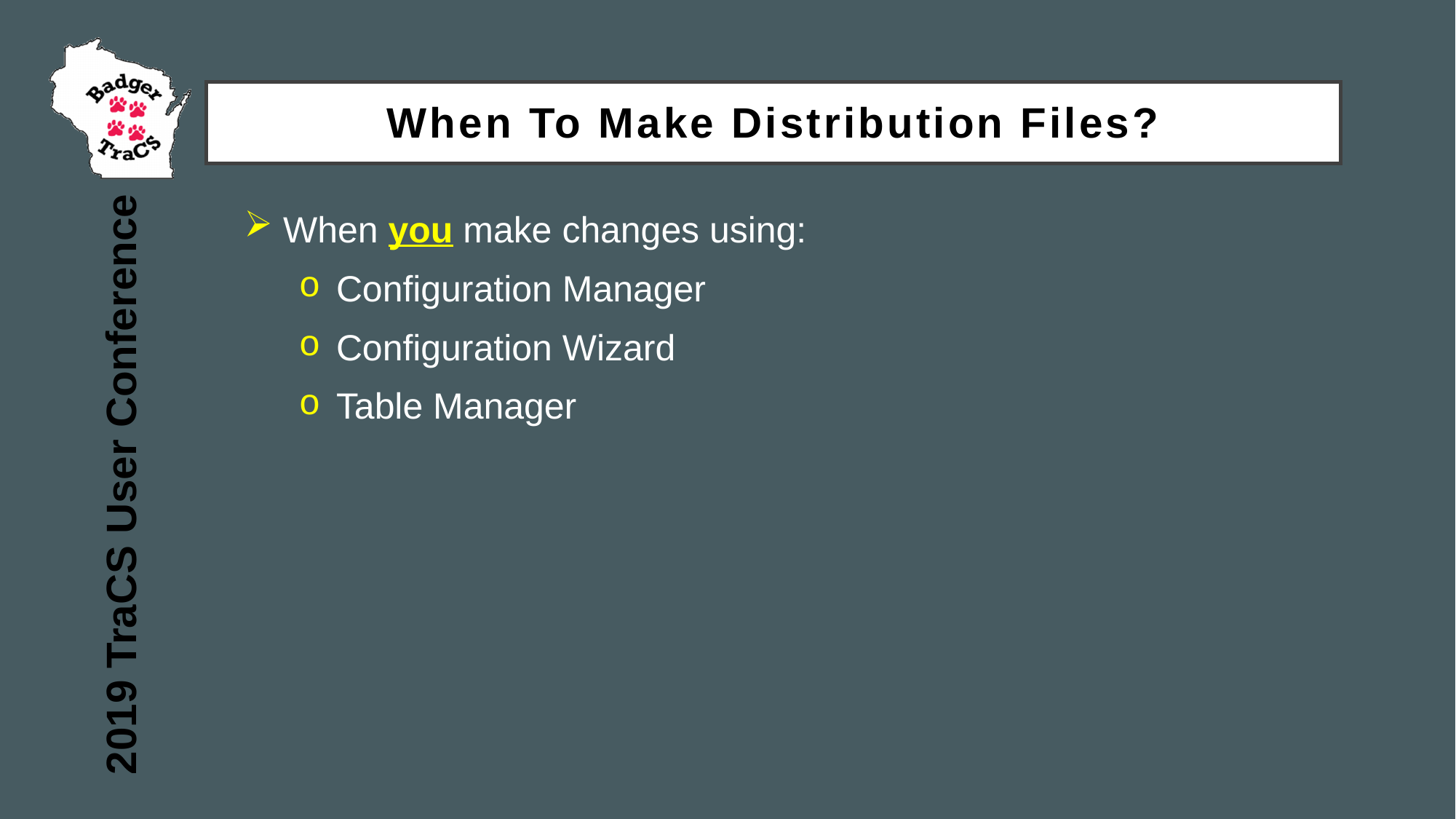

# When To Make Distribution Files?
 When you make changes using:
 Configuration Manager
 Configuration Wizard
 Table Manager